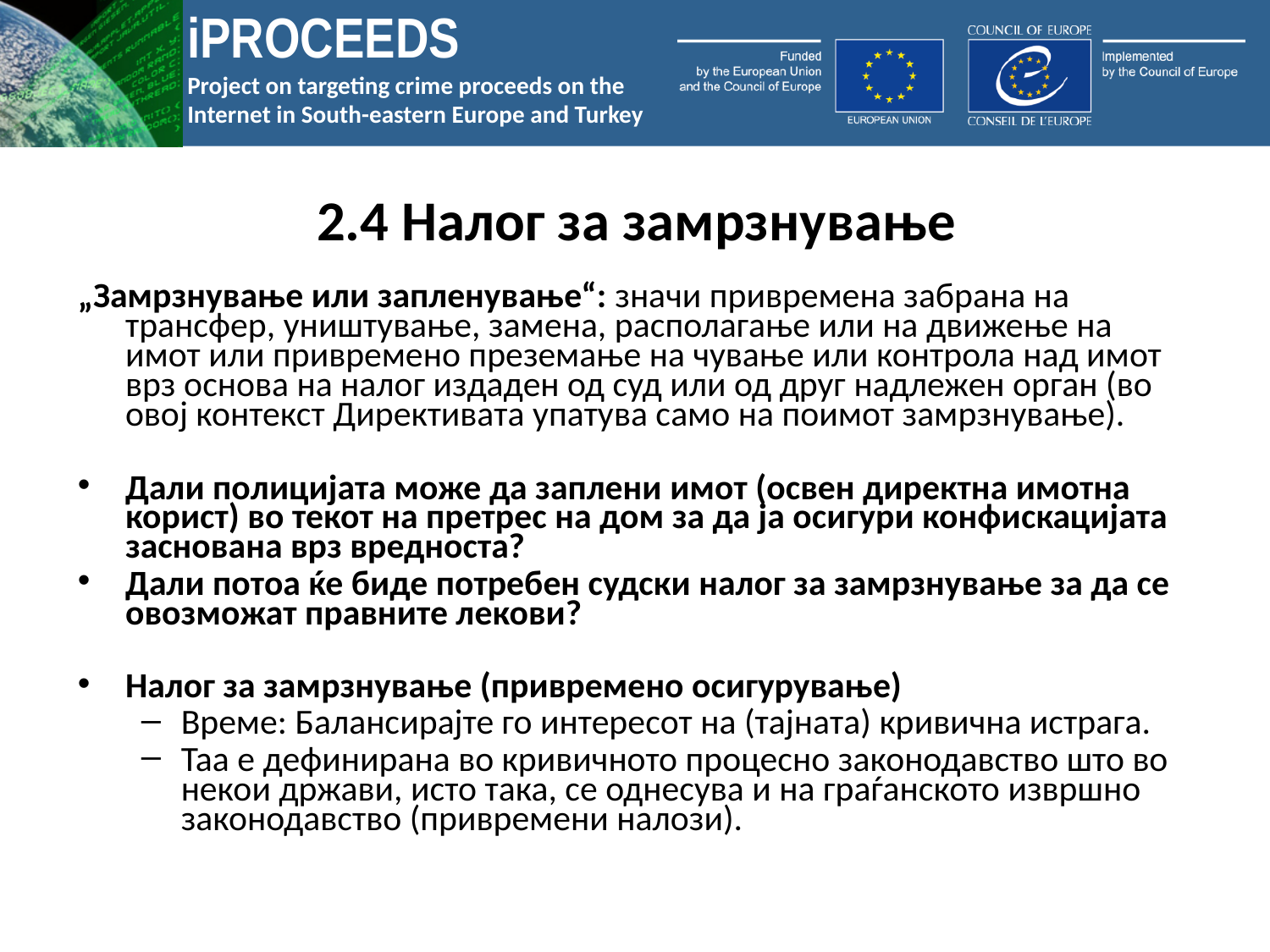

# 2.4 Налог за замрзнување
„Замрзнување или запленување“: значи привремена забрана на трансфер, уништување, замена, располагање или на движење на имот или привремено преземање на чување или контрола над имот врз основа на налог издаден од суд или од друг надлежен орган (во овој контекст Директивата упатува само на поимот замрзнување).

Дали полицијата може да заплени имот (освен директна имотна корист) во текот на претрес на дом за да ја осигури конфискацијата заснована врз вредноста?
Дали потоа ќе биде потребен судски налог за замрзнување за да се овозможат правните лекови?

Налог за замрзнување (привремено осигурување)
Време: Балансирајте го интересот на (тајната) кривична истрага.
Таа е дефинирана во кривичното процесно законодавство што во некои држави, исто така, се однесува и на граѓанското извршно законодавство (привремени налози).